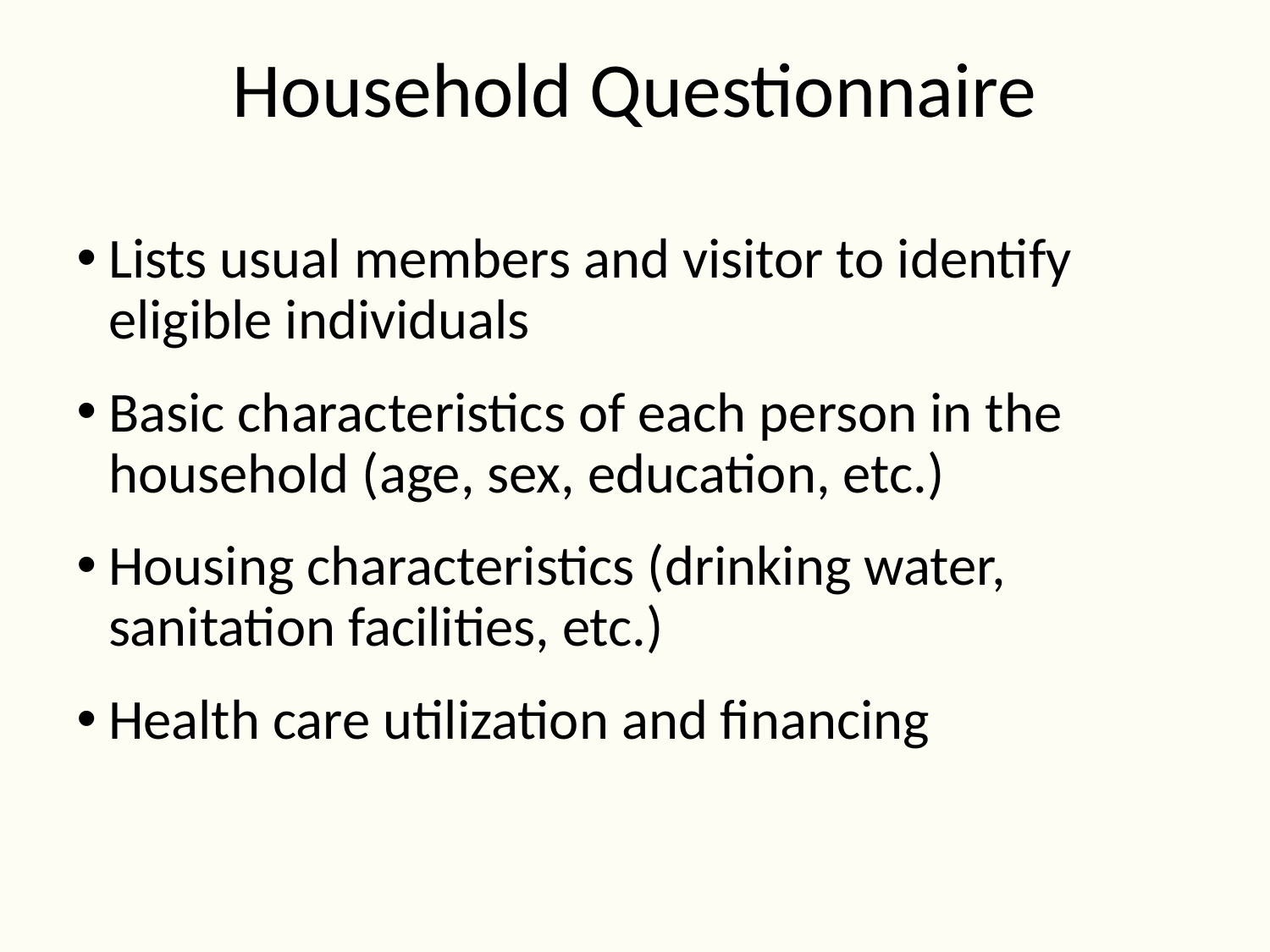

# Household Questionnaire
Lists usual members and visitor to identify eligible individuals
Basic characteristics of each person in the household (age, sex, education, etc.)
Housing characteristics (drinking water, sanitation facilities, etc.)
Health care utilization and financing